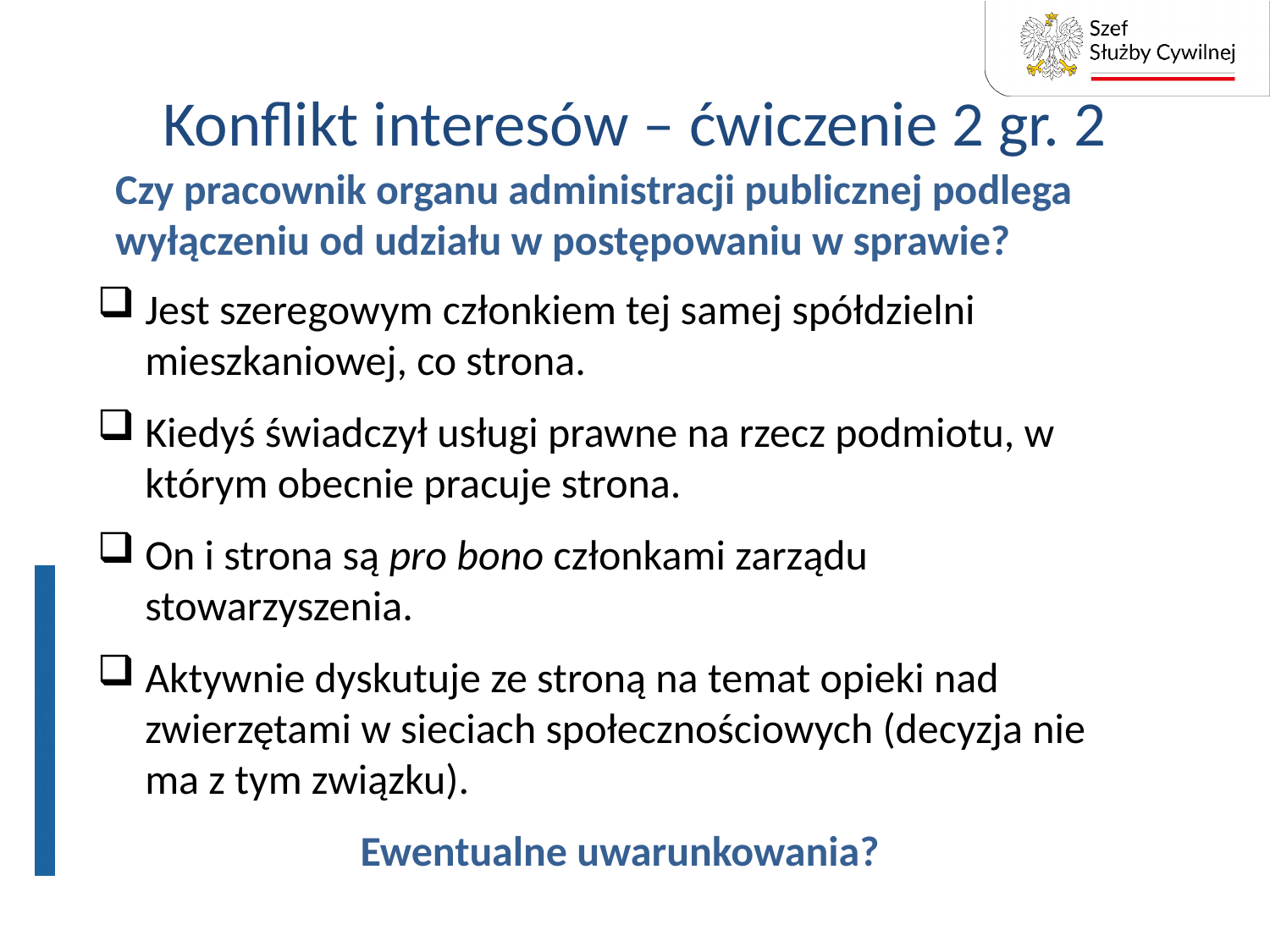

# Konflikt interesów – ćwiczenie 2 gr. 2
Czy pracownik organu administracji publicznej podlega wyłączeniu od udziału w postępowaniu w sprawie?
Jest szeregowym członkiem tej samej spółdzielni mieszkaniowej, co strona.
Kiedyś świadczył usługi prawne na rzecz podmiotu, w którym obecnie pracuje strona.
On i strona są pro bono członkami zarządu stowarzyszenia.
Aktywnie dyskutuje ze stroną na temat opieki nad zwierzętami w sieciach społecznościowych (decyzja nie ma z tym związku).
Ewentualne uwarunkowania?